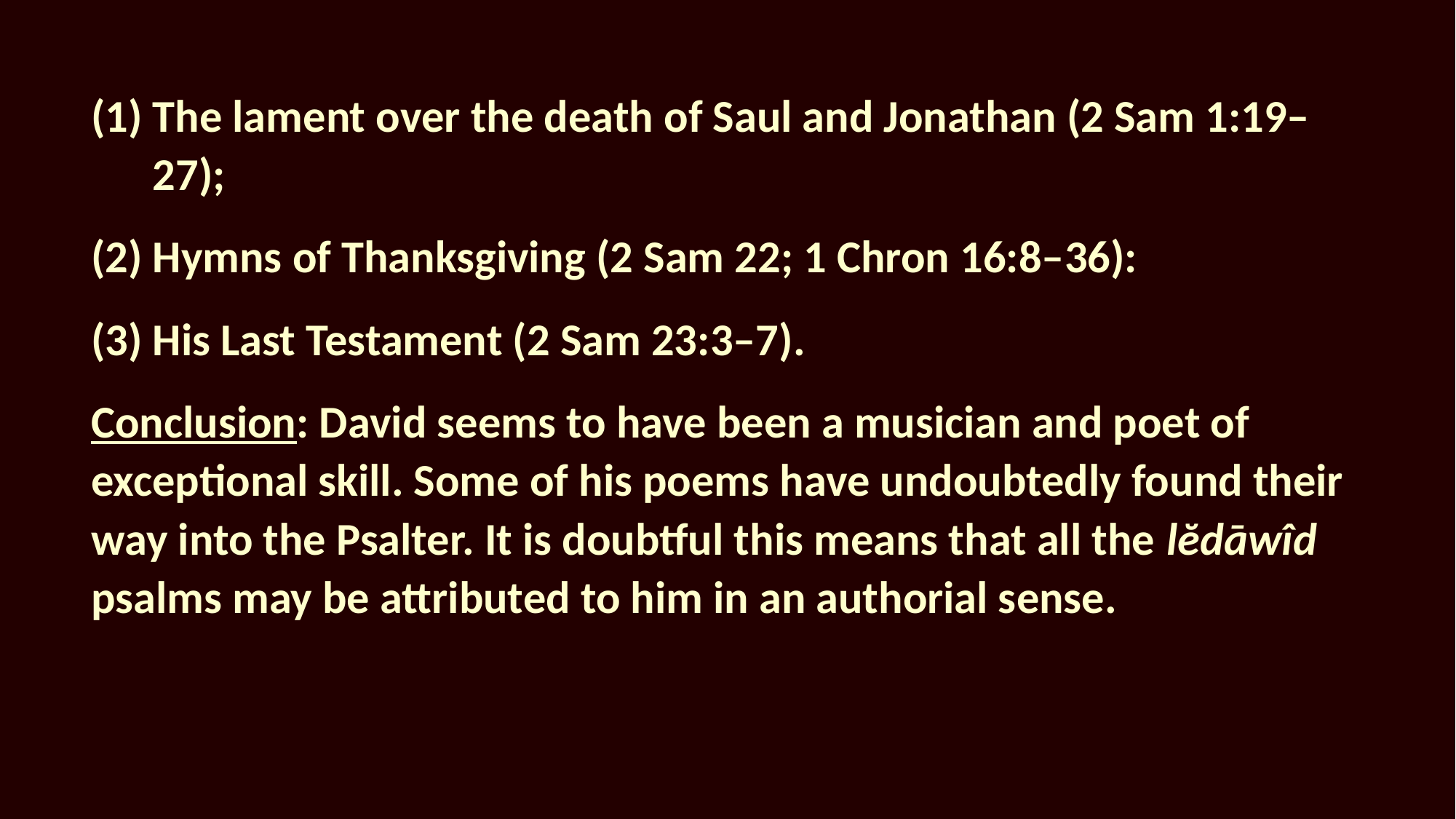

The lament over the death of Saul and Jonathan (2 Sam 1:19–27);
Hymns of Thanksgiving (2 Sam 22; 1 Chron 16:8–36):
His Last Testament (2 Sam 23:3–7).
Conclusion: David seems to have been a musician and poet of exceptional skill. Some of his poems have undoubtedly found their way into the Psalter. It is doubtful this means that all the lĕdāwîd psalms may be attributed to him in an authorial sense.